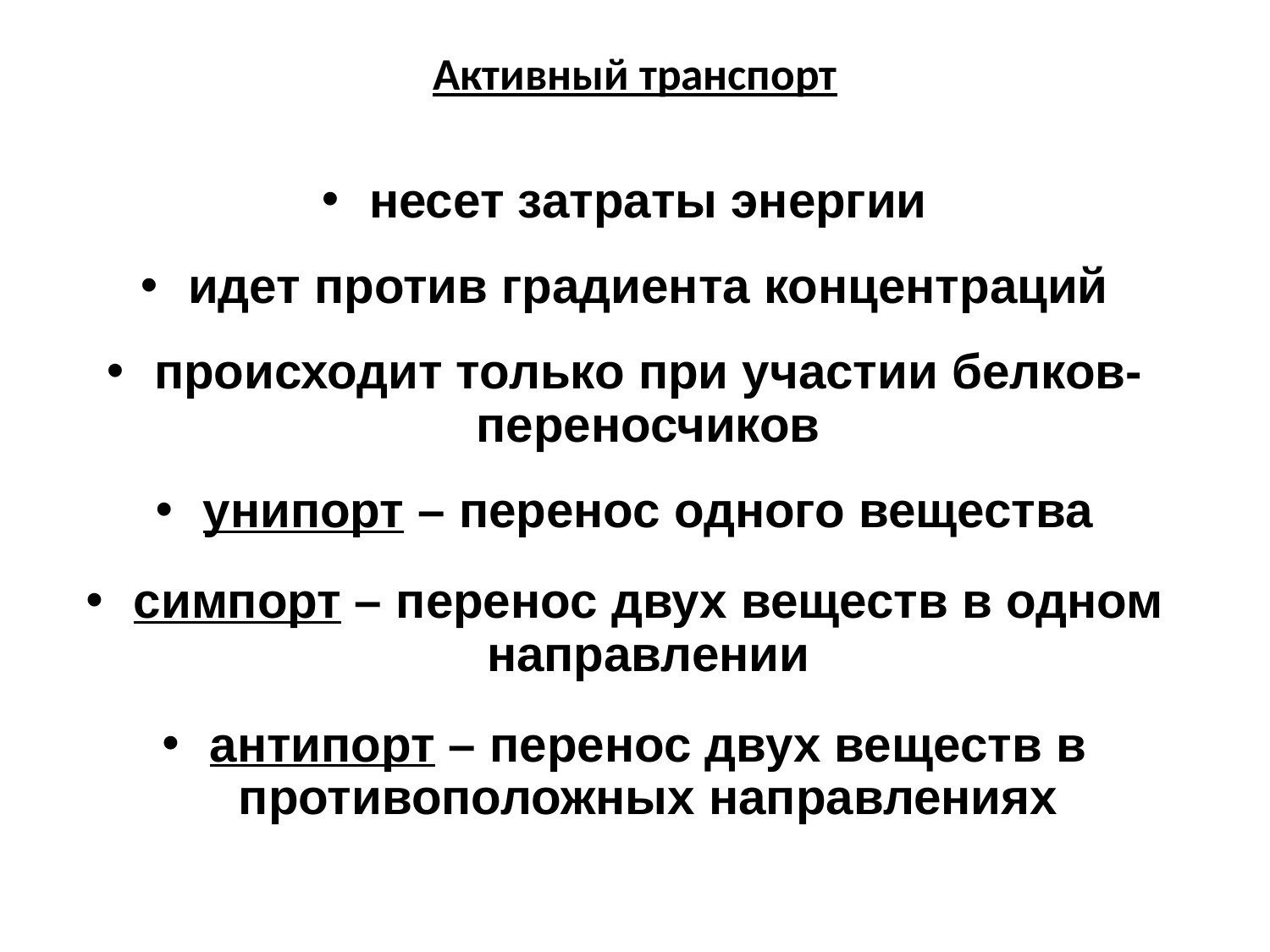

# Активный транспорт

несет затраты энергии

идет против градиента концентраций

происходит только при участии белков-переносчиков

унипорт – перенос одного вещества

симпорт – перенос двух веществ в одном направлении

антипорт – перенос двух веществ в противоположных направлениях